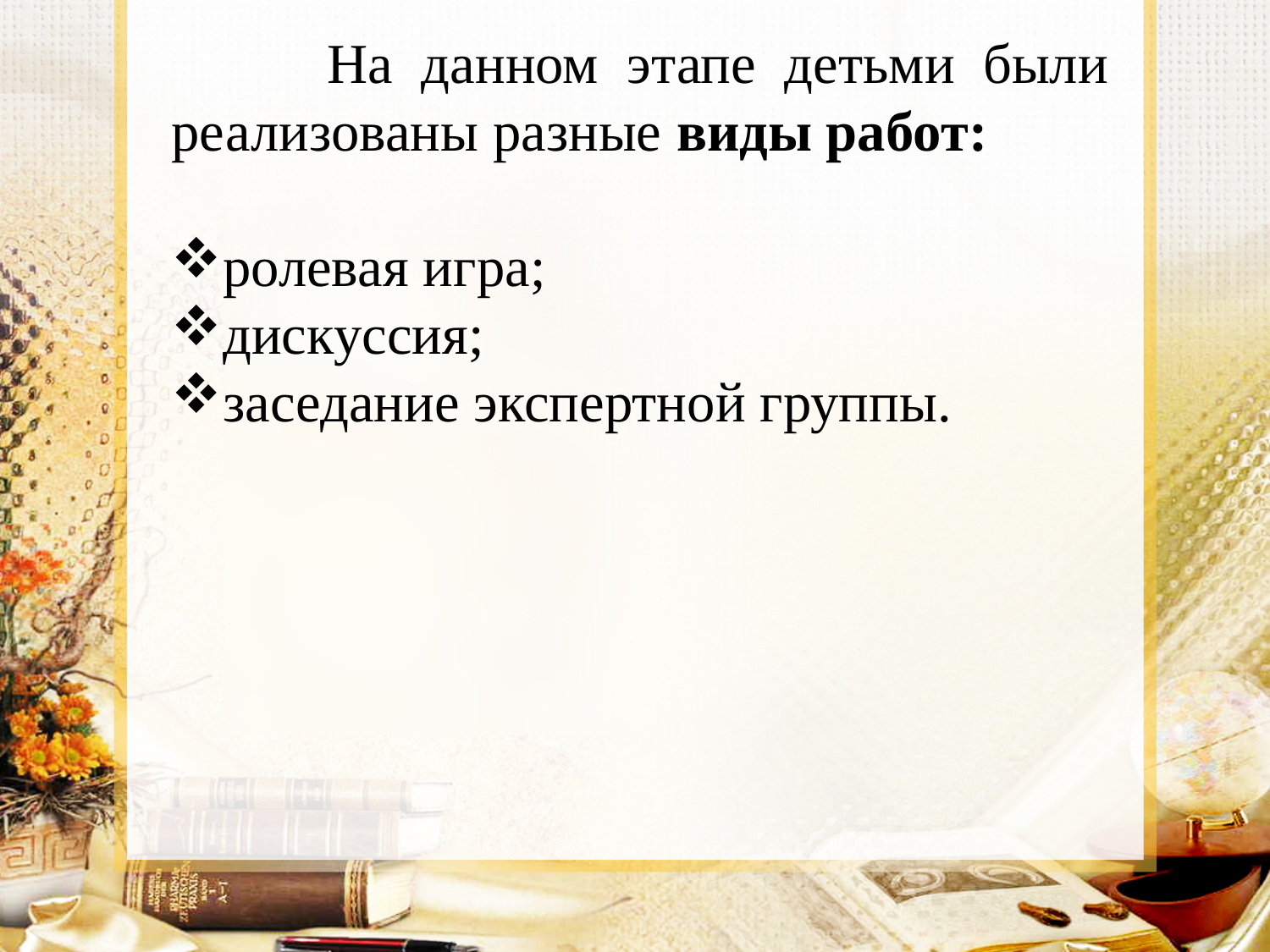

На данном этапе детьми были реализованы разные виды работ:

ролевая игра;
дискуссия;
заседание экспертной группы.